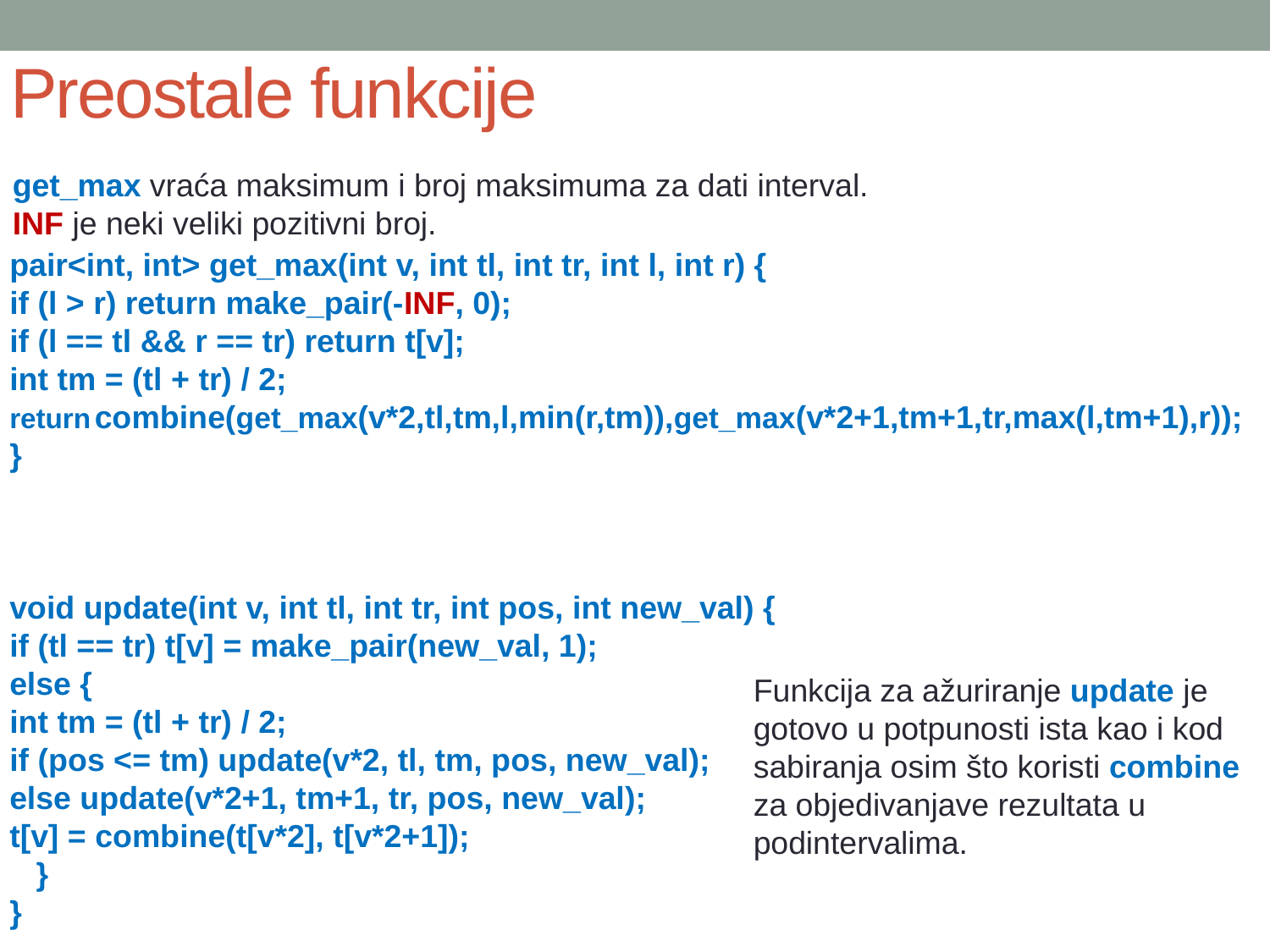

# Preostale funkcije
get_max vraća maksimum i broj maksimuma za dati interval.
INF je neki veliki pozitivni broj.
pair<int, int> get_max(int v, int tl, int tr, int l, int r) {
if (l > r) return make_pair(-INF, 0);
if (l == tl && r == tr) return t[v];
int tm = (tl + tr) / 2;
return combine(get_max(v*2,tl,tm,l,min(r,tm)),get_max(v*2+1,tm+1,tr,max(l,tm+1),r));
}

void update(int v, int tl, int tr, int pos, int new_val) {
if (tl == tr) t[v] = make_pair(new_val, 1);
else {
int tm = (tl + tr) / 2;
if (pos <= tm) update(v*2, tl, tm, pos, new_val);
else update(v*2+1, tm+1, tr, pos, new_val);
t[v] = combine(t[v*2], t[v*2+1]);
   }
}
Funkcija za ažuriranje update je gotovo u potpunosti ista kao i kod sabiranja osim što koristi combine za objedivanjave rezultata u podintervalima.